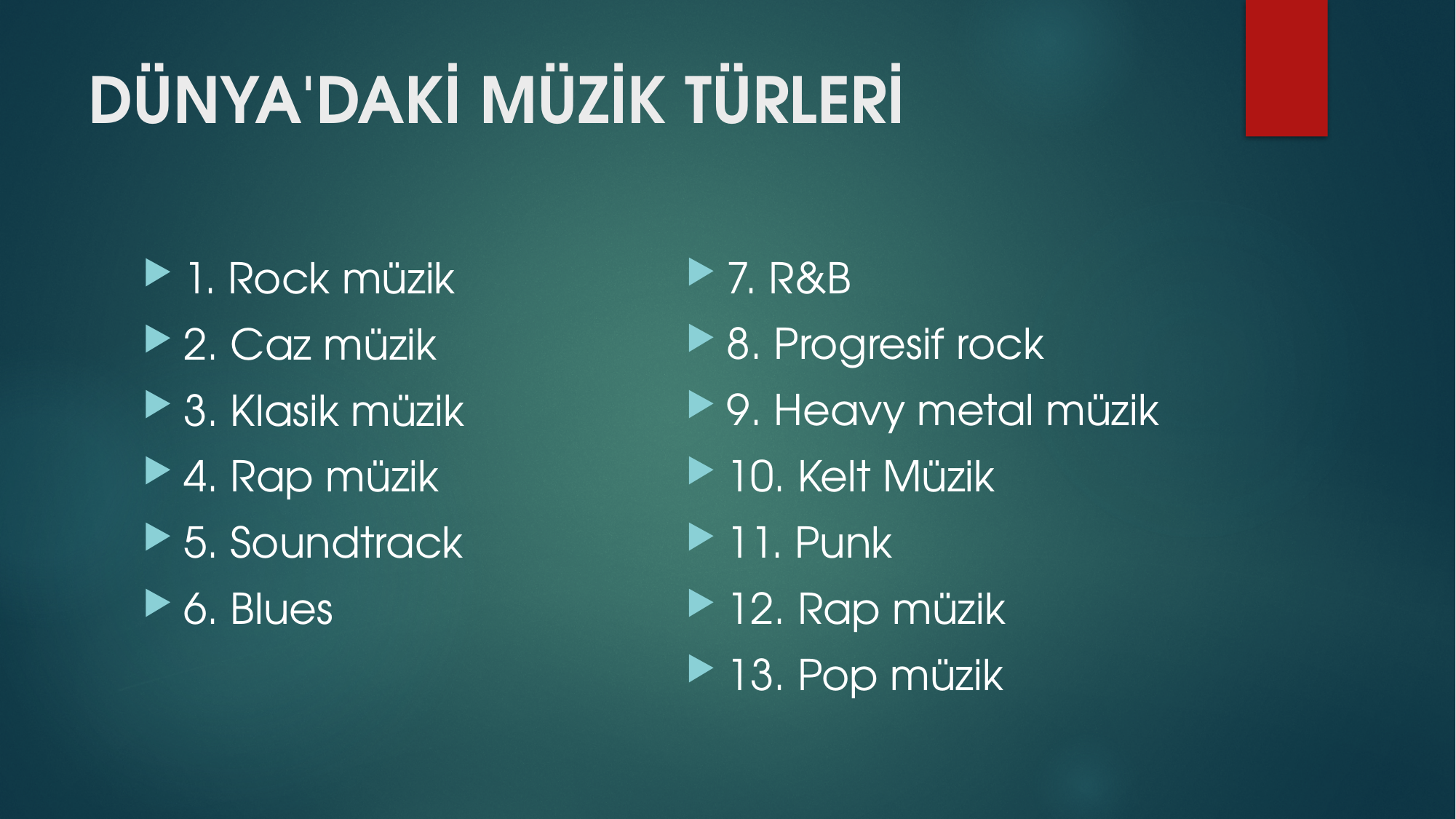

# DÜNYA'DAKİ MÜZİK TÜRLERİ
7. R&B
8. Progresif rock
9. Heavy metal müzik
10. Kelt Müzik
11. Punk
12. Rap müzik
13. Pop müzik

1. Rock müzik
2. Caz müzik
3. Klasik müzik
4. Rap müzik
5. Soundtrack
6. Blues